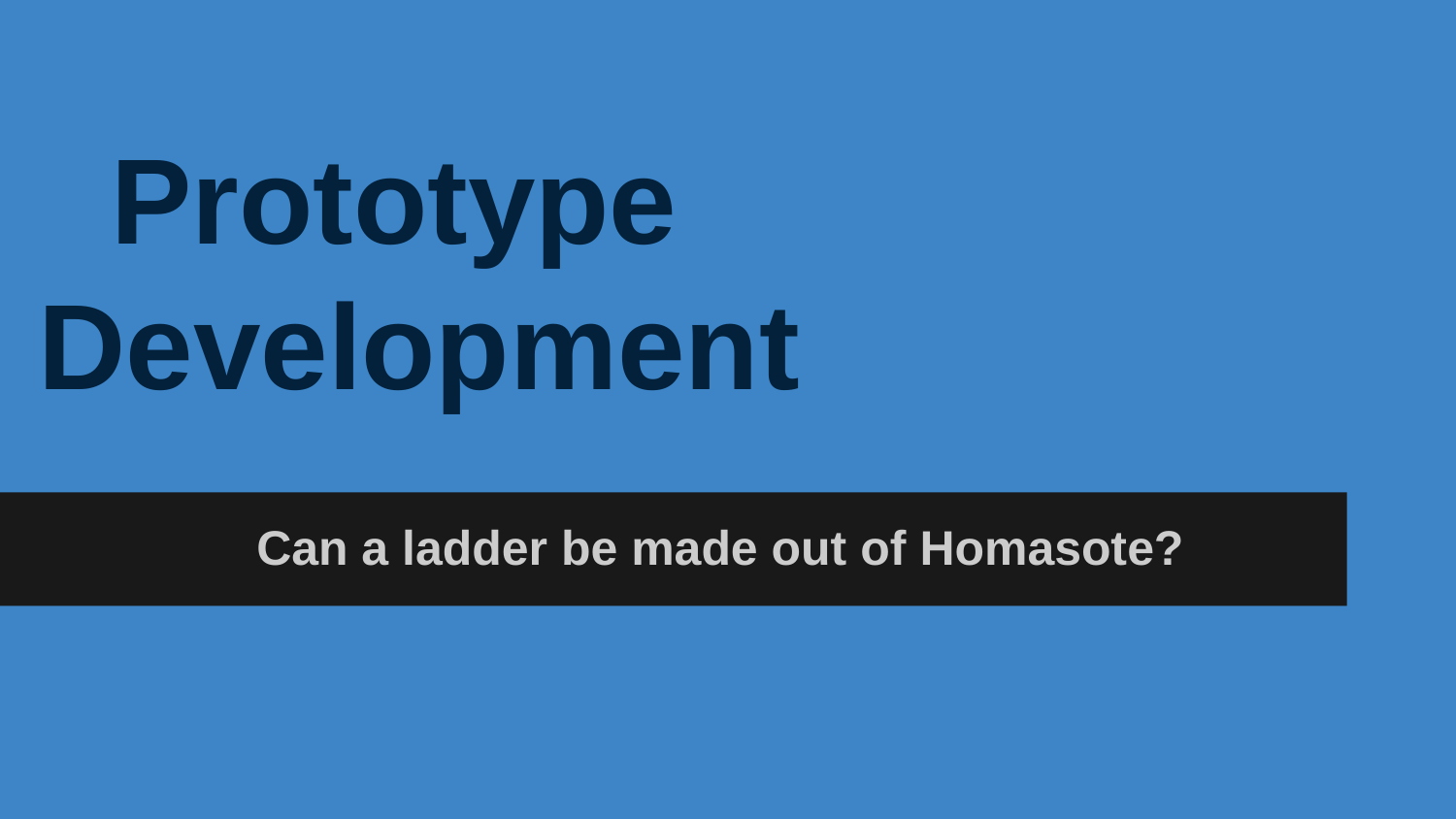

# Prototype Development
Can a ladder be made out of Homasote?